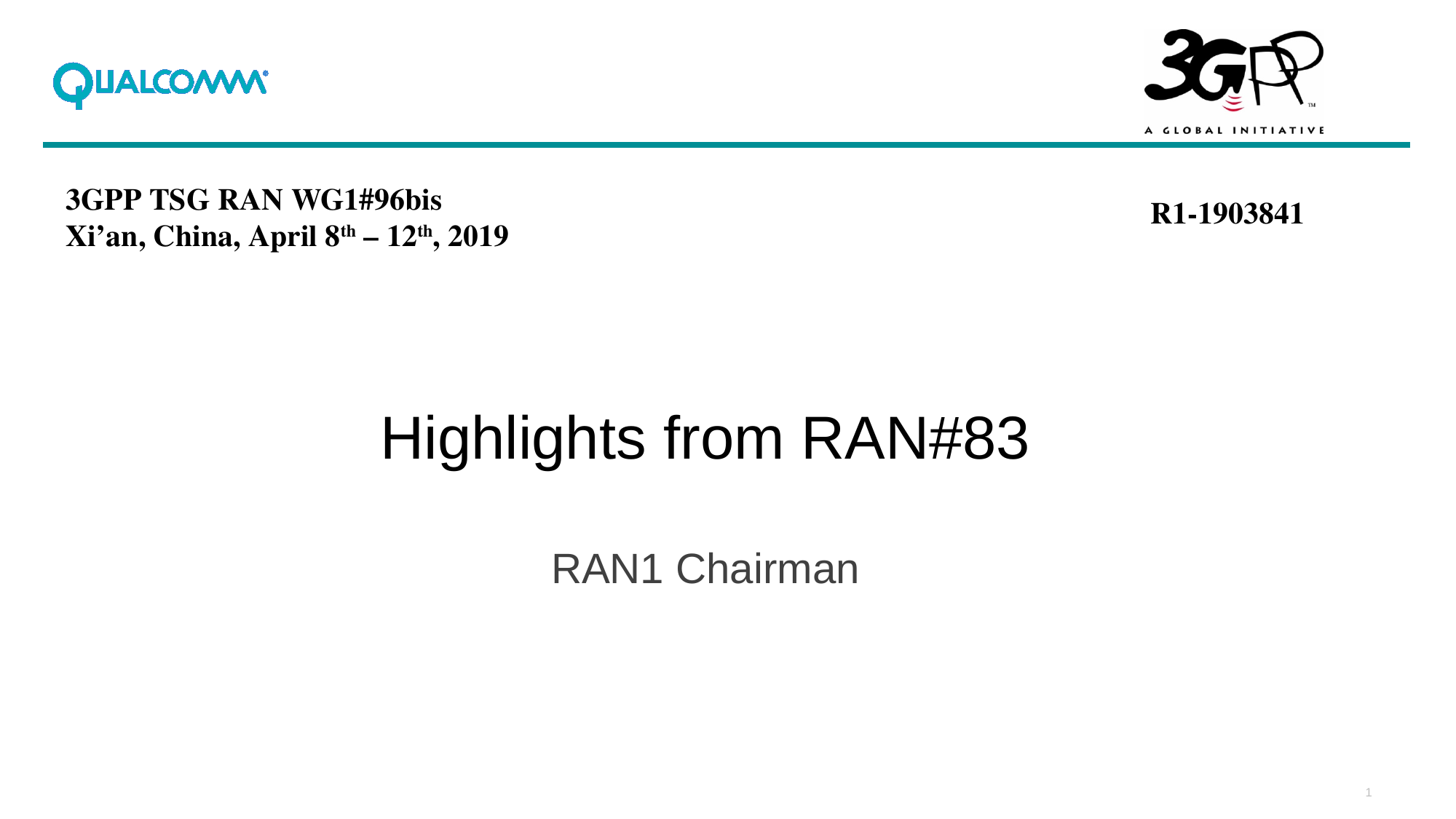

3GPP TSG RAN WG1#96bis
Xi’an, China, April 8th – 12th, 2019
R1-1903841
Highlights from RAN#83

RAN1 Chairman